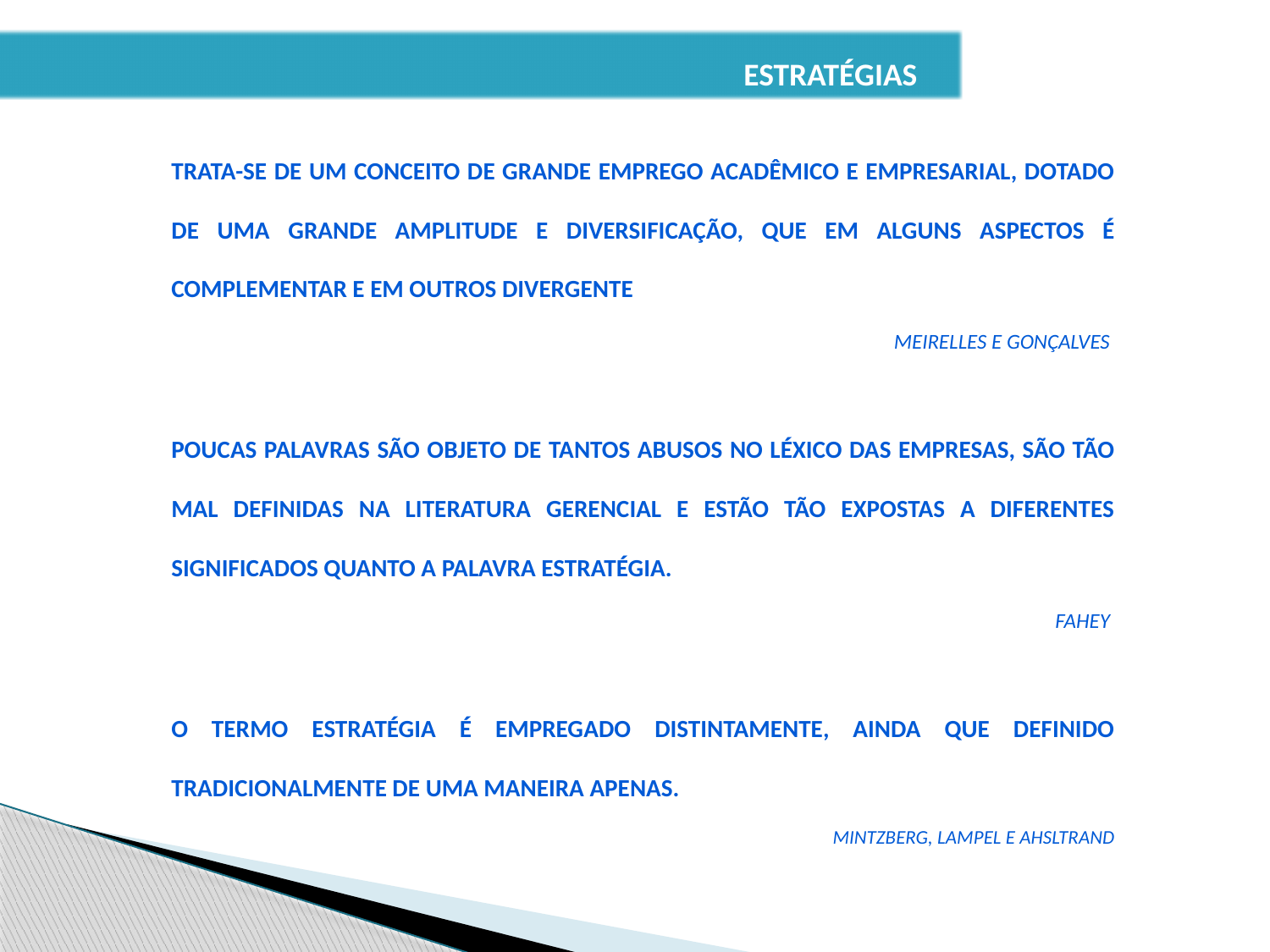

ESTRATÉGIAS
Trata-se de um conceito de grande emprego acadêmico e empresarial, dotado de uma grande amplitude e diversificação, que em alguns aspectos é complementar e em outros divergente
MEIRELLES e GONÇALVES

poucas palavras são objeto de tantos abusos no léxico das empresas, são tão mal definidas na literatura gerencial e estão tão expostas a diferentes significados quanto a palavra estratégia.
FAHEY

o termo estratégia é empregado distintamente, ainda que definido tradicionalmente de uma maneira apenas.
MINTZBERG, LAMPEL e AHSLTRAND